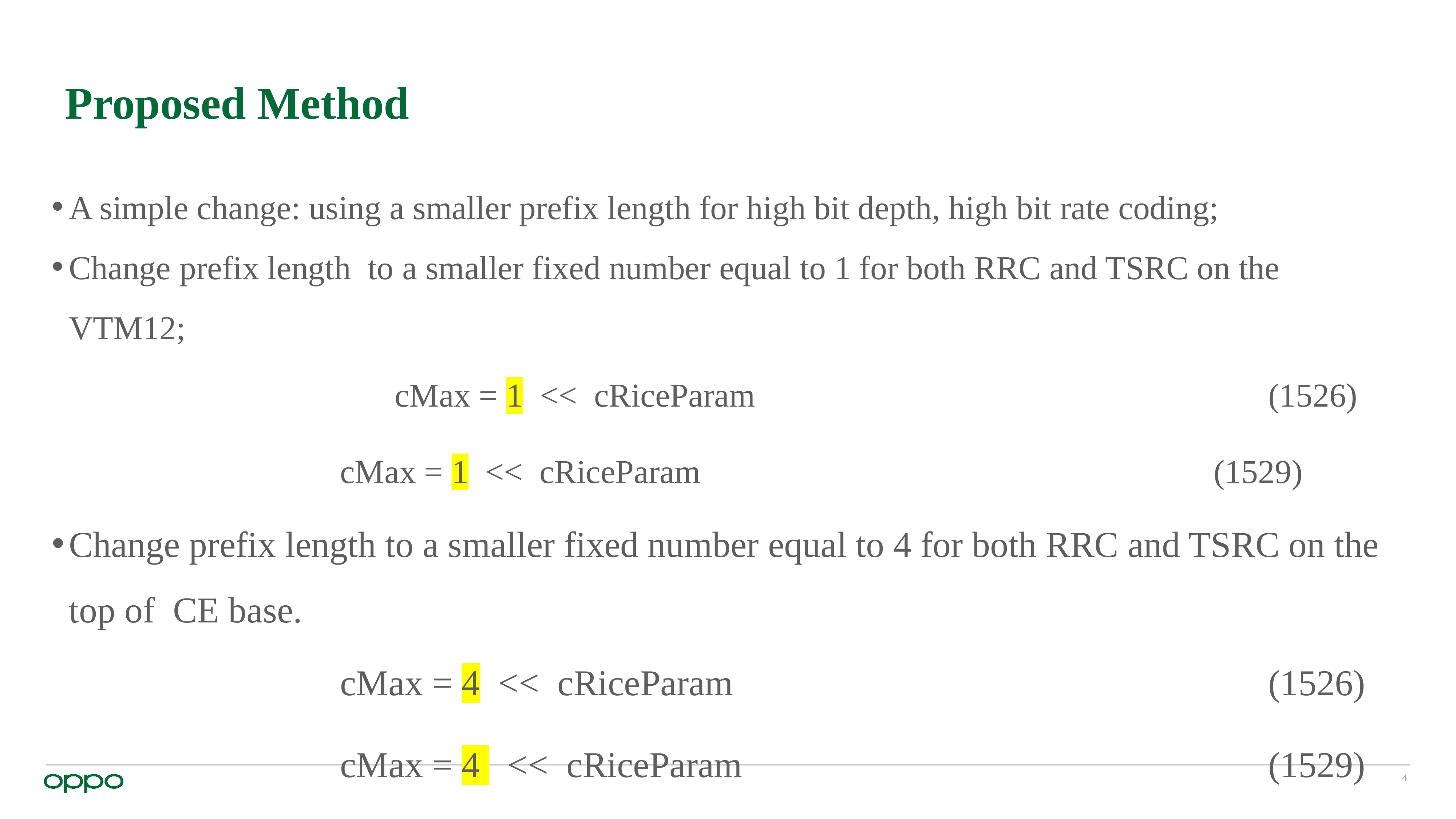

# Proposed Method
A simple change: using a smaller prefix length for high bit depth, high bit rate coding;
Change prefix length  to a smaller fixed number equal to 1 for both RRC and TSRC on the VTM12;
						cMax = 1  <<  cRiceParam										(1526)
     					cMax = 1  <<  cRiceParam	  									(1529)
Change prefix length to a smaller fixed number equal to 4 for both RRC and TSRC on the top of  CE base.
					cMax = 4  <<  cRiceParam										(1526)
     					cMax = 4   <<  cRiceParam	  									(1529)